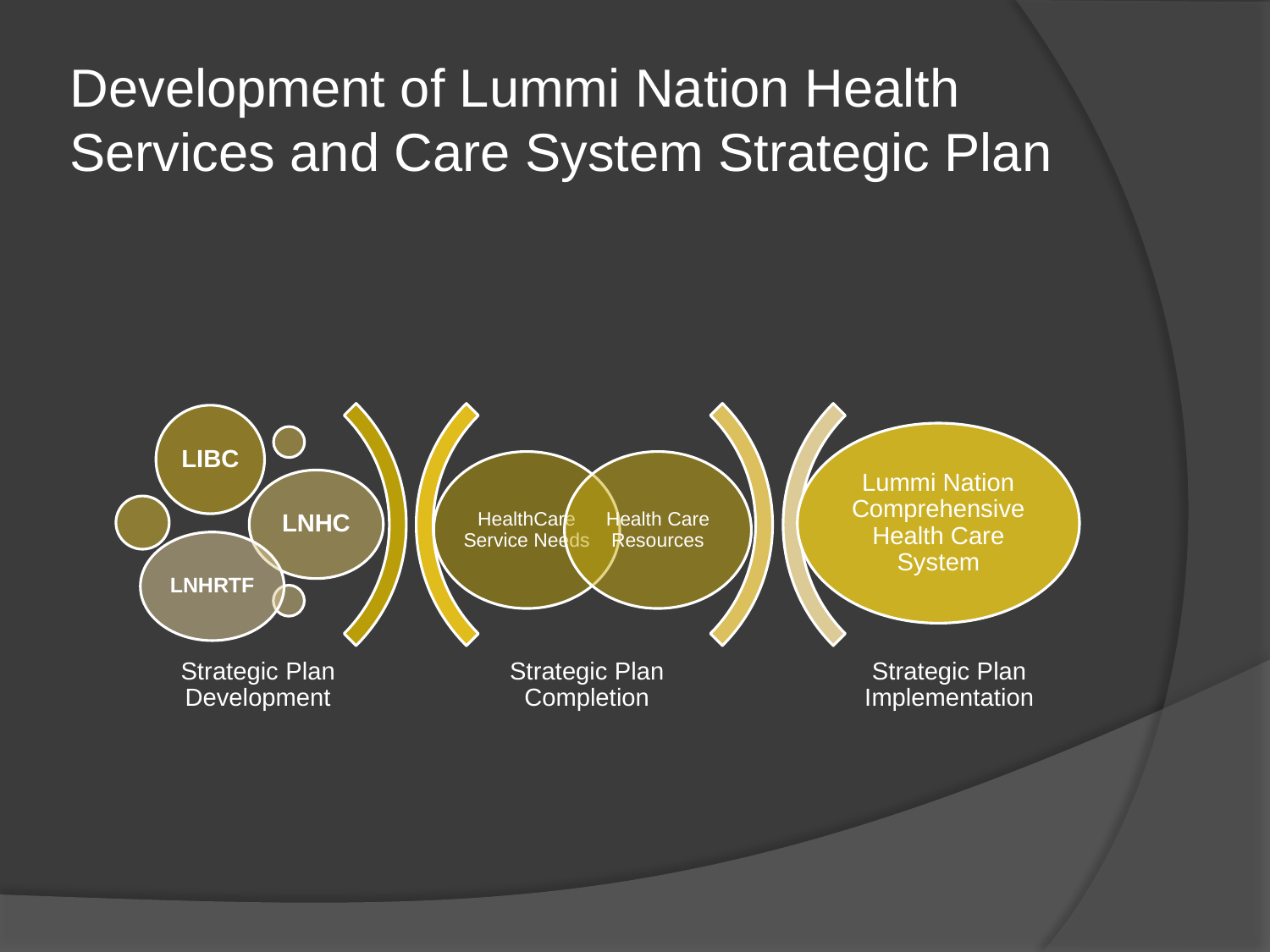

# Development of Lummi Nation Health Services and Care System Strategic Plan
Strategic Plan Completion
Strategic Plan Implementation
HealthCare Service Needs
Health Care Resources
LIBC
LNHC
LNHRTF
Lummi Nation Comprehensive Health Care System
Strategic Plan Development